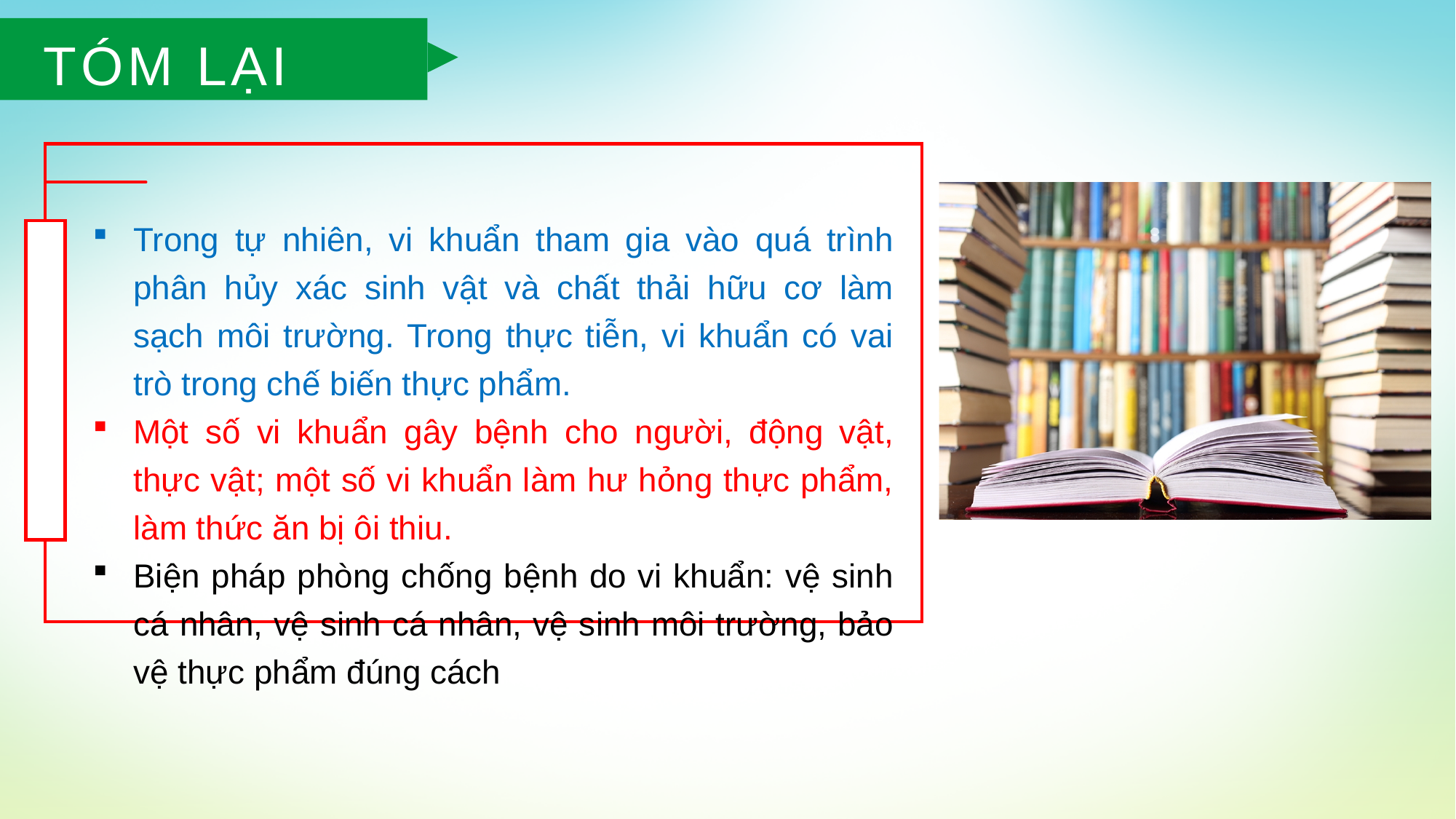

TÓM LẠI

Trong tự nhiên, vi khuẩn tham gia vào quá trình phân hủy xác sinh vật và chất thải hữu cơ làm sạch môi trường. Trong thực tiễn, vi khuẩn có vai trò trong chế biến thực phẩm.
Một số vi khuẩn gây bệnh cho người, động vật, thực vật; một số vi khuẩn làm hư hỏng thực phẩm, làm thức ăn bị ôi thiu.
Biện pháp phòng chống bệnh do vi khuẩn: vệ sinh cá nhân, vệ sinh cá nhân, vệ sinh môi trường, bảo vệ thực phẩm đúng cách